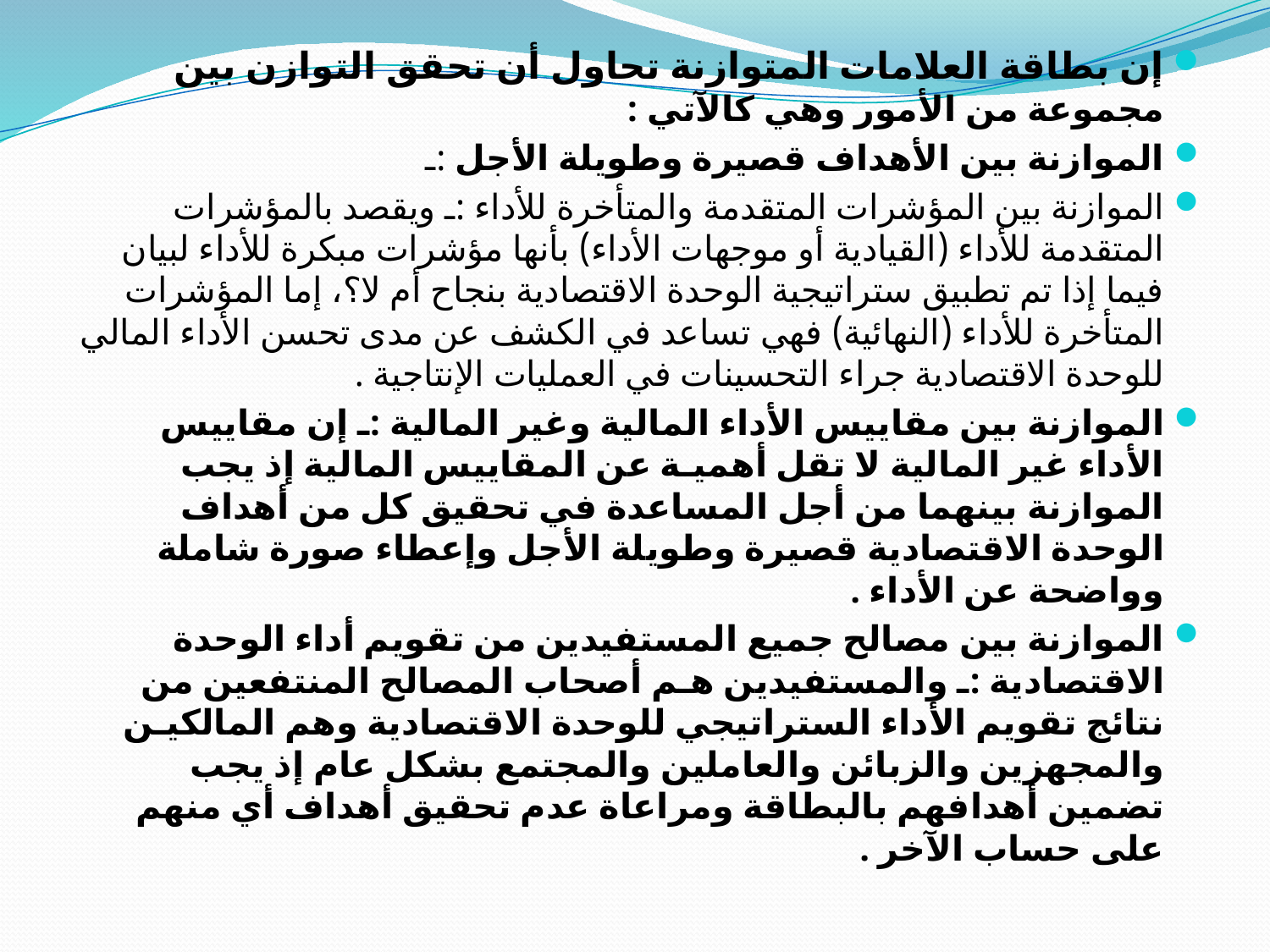

إن بطاقة العلامات المتوازنة تحاول أن تحقق التوازن بين مجموعة من الأمور وهي كالآتي :
الموازنة بين الأهداف قصيرة وطويلة الأجل :ـ
الموازنة بين المؤشرات المتقدمة والمتأخرة للأداء :ـ ويقصد بالمؤشرات المتقدمة للأداء (القيادية أو موجهات الأداء) بأنها مؤشرات مبكرة للأداء لبيان فيما إذا تم تطبيق ستراتيجية الوحدة الاقتصادية بنجاح أم لا؟، إما المؤشرات المتأخرة للأداء (النهائية) فهي تساعد في الكشف عن مدى تحسن الأداء المالي للوحدة الاقتصادية جراء التحسينات في العمليات الإنتاجية .
الموازنة بين مقاييس الأداء المالية وغير المالية :ـ إن مقاييس الأداء غير المالية لا تقل أهميـة عن المقاييس المالية إذ يجب الموازنة بينهما من أجل المساعدة في تحقيق كل من أهداف الوحدة الاقتصادية قصيرة وطويلة الأجل وإعطاء صورة شاملة وواضحة عن الأداء .
الموازنة بين مصالح جميع المستفيدين من تقويم أداء الوحدة الاقتصادية :ـ والمستفيدين هـم أصحاب المصالح المنتفعين من نتائج تقويم الأداء الستراتيجي للوحدة الاقتصادية وهم المالكيـن والمجهزين والزبائن والعاملين والمجتمع بشكل عام إذ يجب تضمين أهدافهم بالبطاقة ومراعاة عدم تحقيق أهداف أي منهم على حساب الآخر .
#